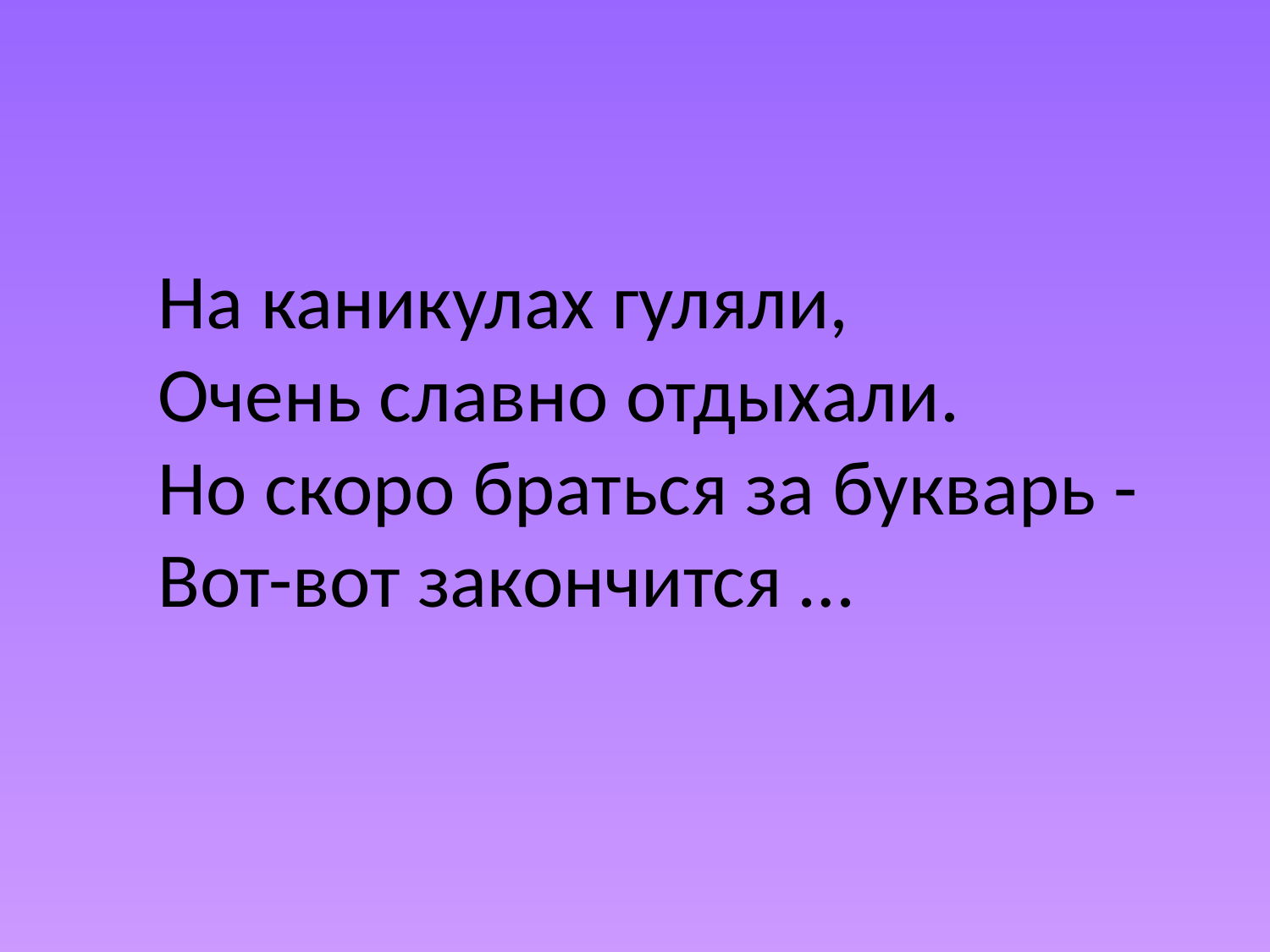

# На каникулах гуляли, Очень славно отдыхали. Но скоро браться за букварь - Вот-вот закончится …